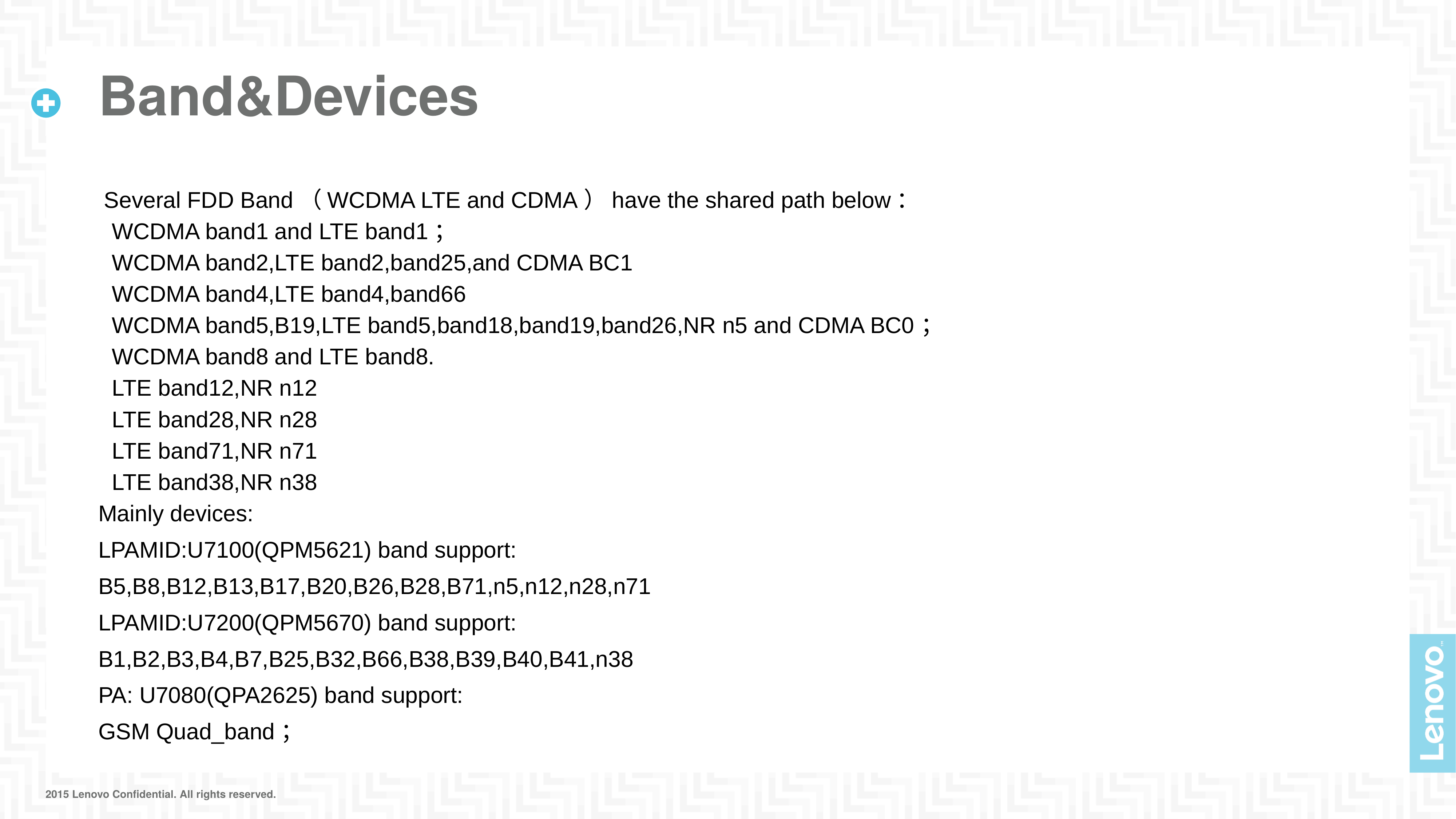

# Band&Devices
 Several FDD Band（WCDMA LTE and CDMA）have the shared path below：
WCDMA band1 and LTE band1；
WCDMA band2,LTE band2,band25,and CDMA BC1
WCDMA band4,LTE band4,band66
WCDMA band5,B19,LTE band5,band18,band19,band26,NR n5 and CDMA BC0；
WCDMA band8 and LTE band8.
LTE band12,NR n12
LTE band28,NR n28
LTE band71,NR n71
LTE band38,NR n38
Mainly devices:
LPAMID:U7100(QPM5621) band support:
B5,B8,B12,B13,B17,B20,B26,B28,B71,n5,n12,n28,n71
LPAMID:U7200(QPM5670) band support:
B1,B2,B3,B4,B7,B25,B32,B66,B38,B39,B40,B41,n38
PA: U7080(QPA2625) band support:
GSM Quad_band；